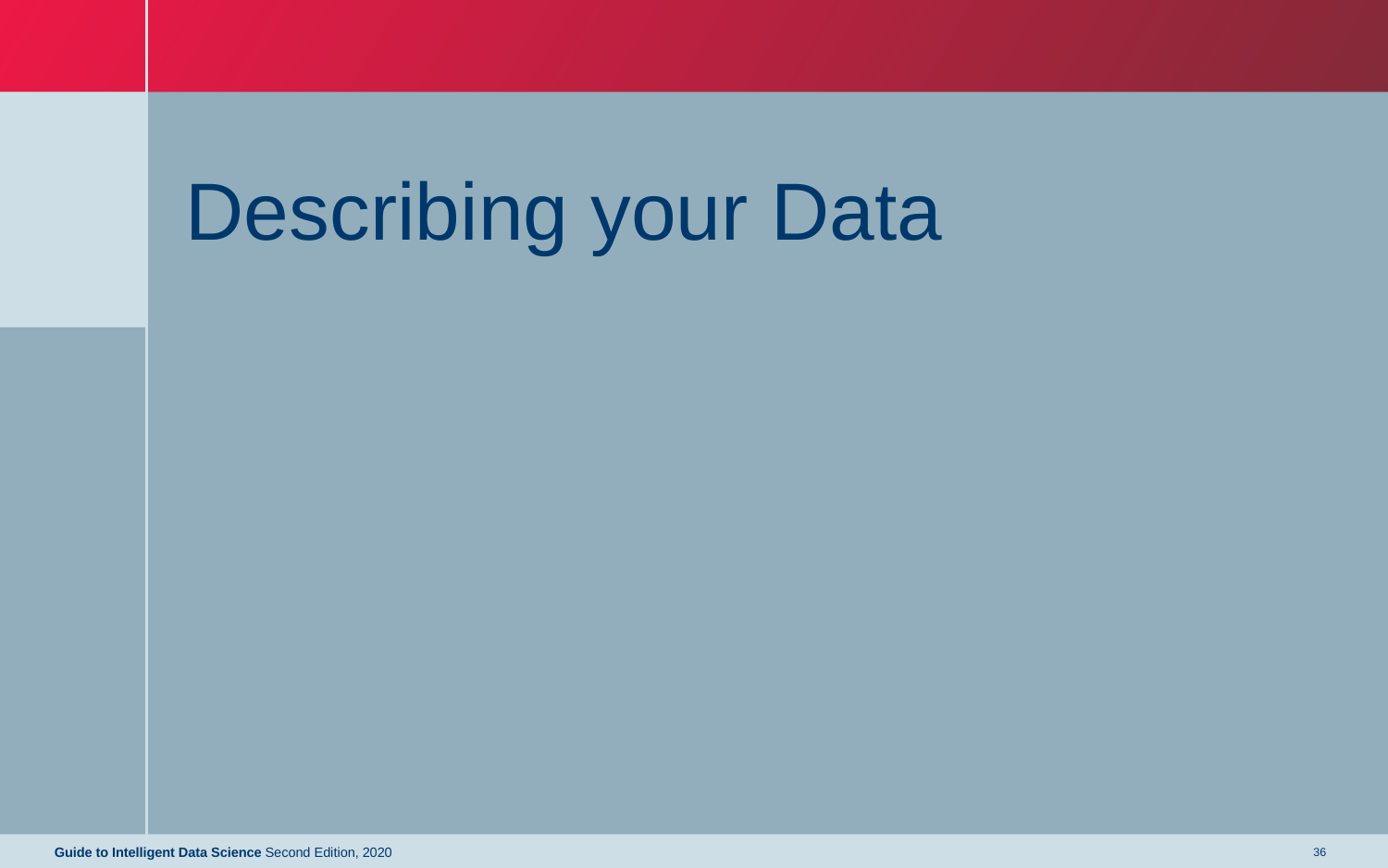

# Describing your Data
Guide to Intelligent Data Science Second Edition, 2020
36